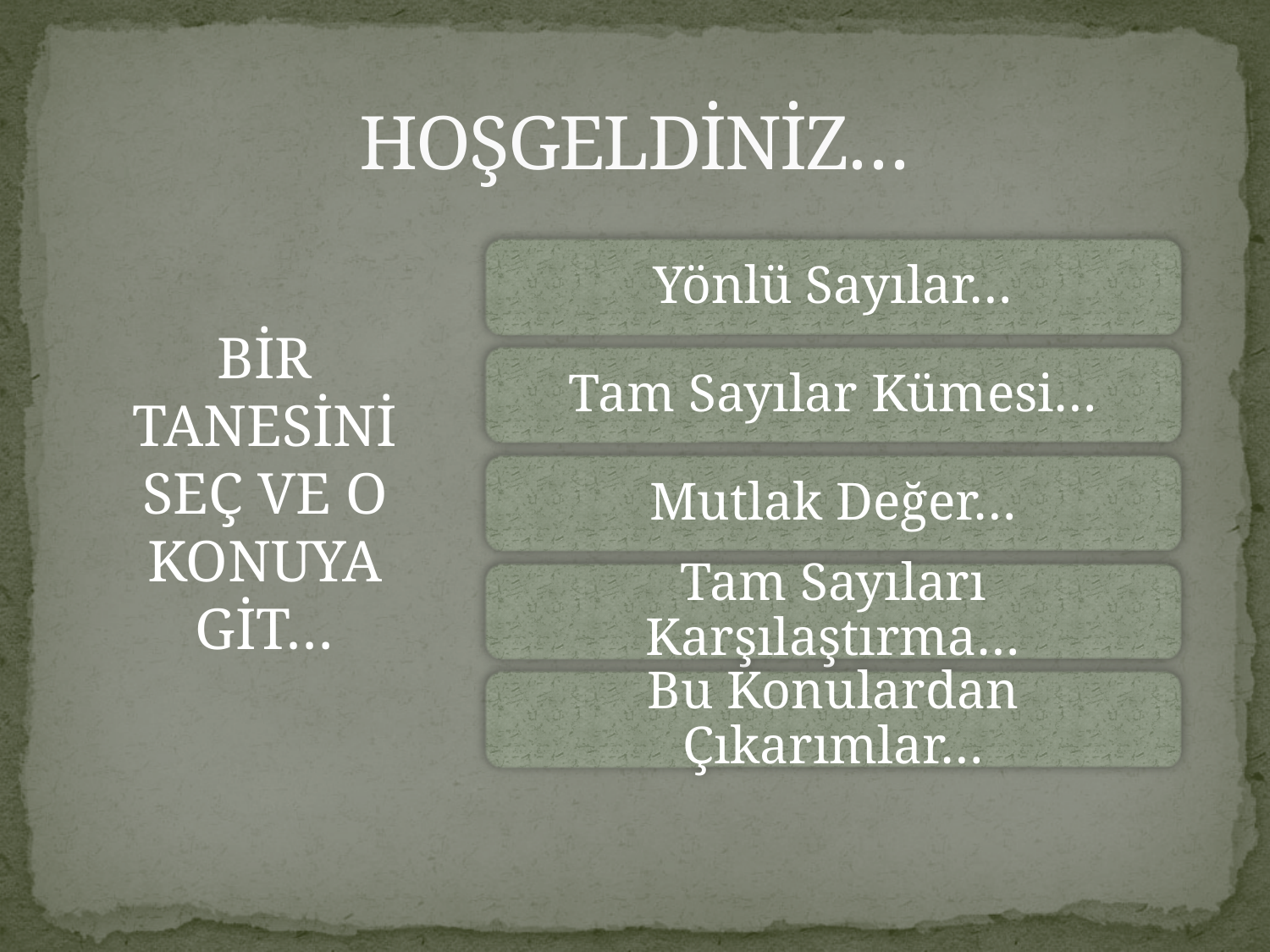

# HOŞGELDİNİZ…
Yönlü Sayılar…
Tam Sayılar Kümesi…
Mutlak Değer…
Tam Sayıları Karşılaştırma…
Bu Konulardan Çıkarımlar…
BİR TANESİNİ SEÇ VE O KONUYA GİT…